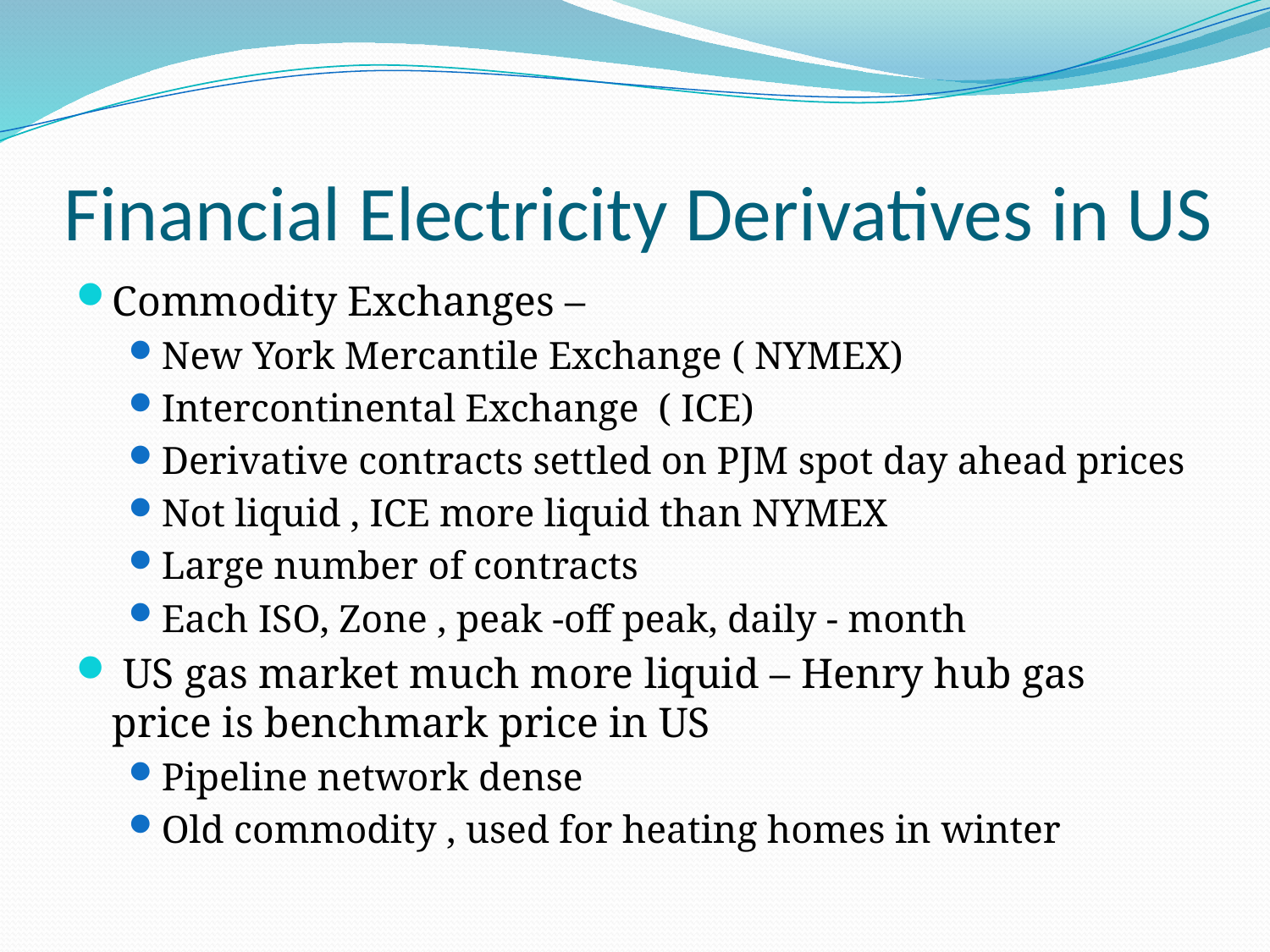

# Financial Electricity Derivatives in US
Commodity Exchanges –
New York Mercantile Exchange ( NYMEX)
Intercontinental Exchange  ( ICE)
Derivative contracts settled on PJM spot day ahead prices
Not liquid , ICE more liquid than NYMEX
Large number of contracts
Each ISO, Zone , peak -off peak, daily - month
 US gas market much more liquid – Henry hub gas price is benchmark price in US
Pipeline network dense
Old commodity , used for heating homes in winter